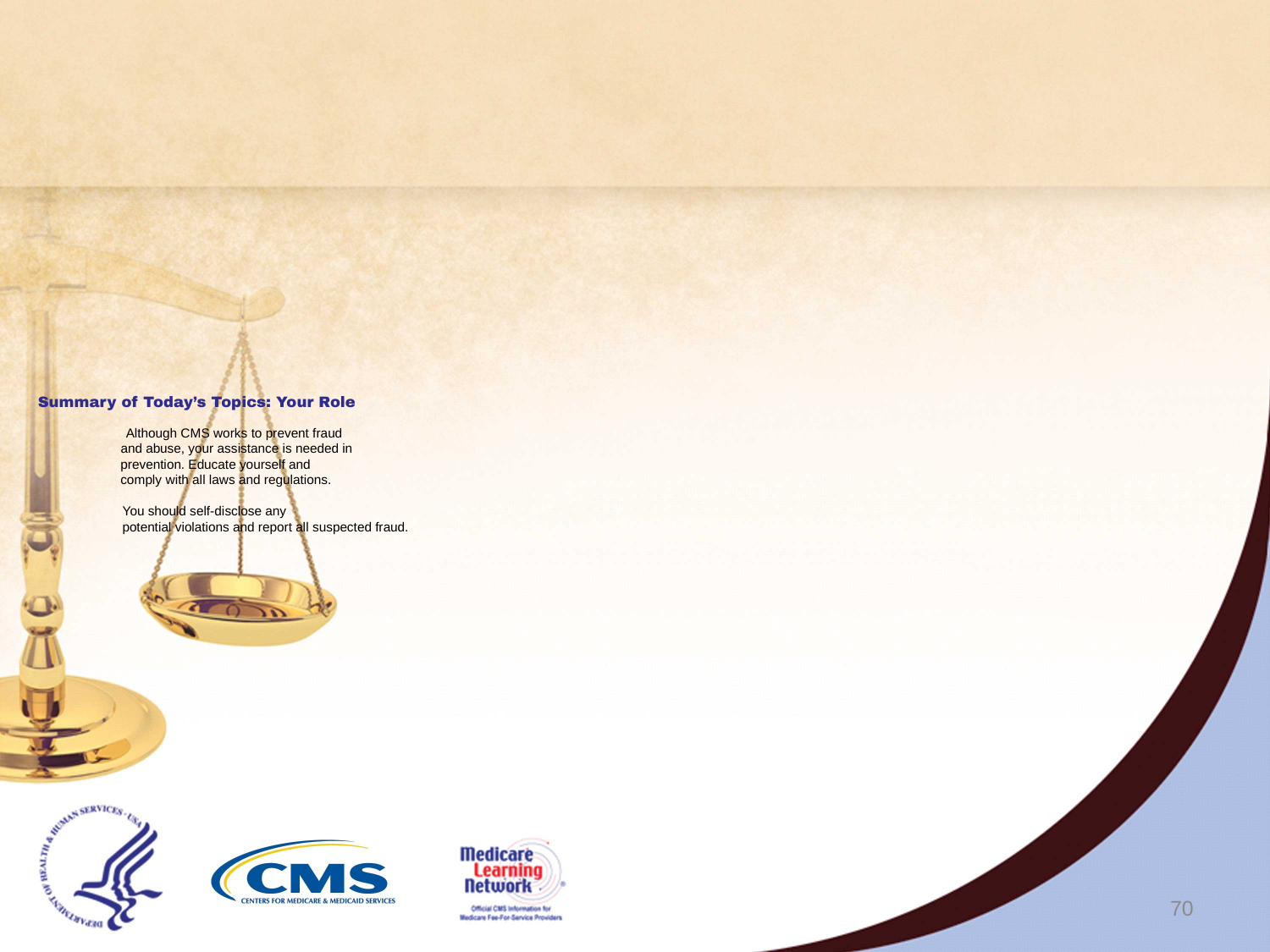

# Summary of Today’s Topics: Your Role Although CMS works to prevent fraud and abuse, your assistance is needed in prevention. Educate yourself and comply with all laws and regulations.
You should self-disclose any
potential violations and report all suspected fraud.

70